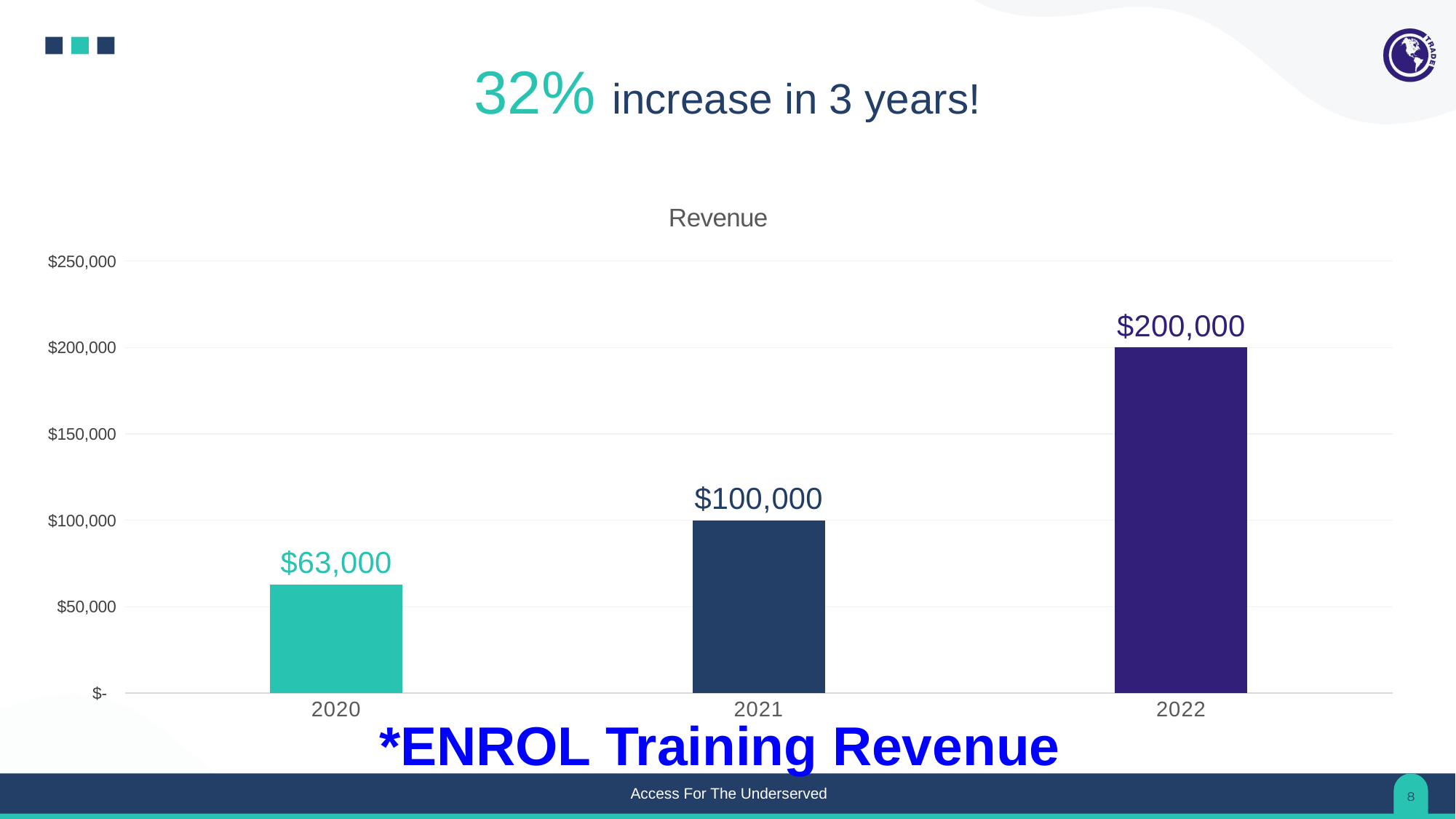

32% increase in 3 years!

### Chart:

| Category | Revenue |
|---|---|
| 2020 | 63000.0 |
| 2021 | 100000.0 |
| 2022 | 200000.0 |
*ENROL Training Revenue